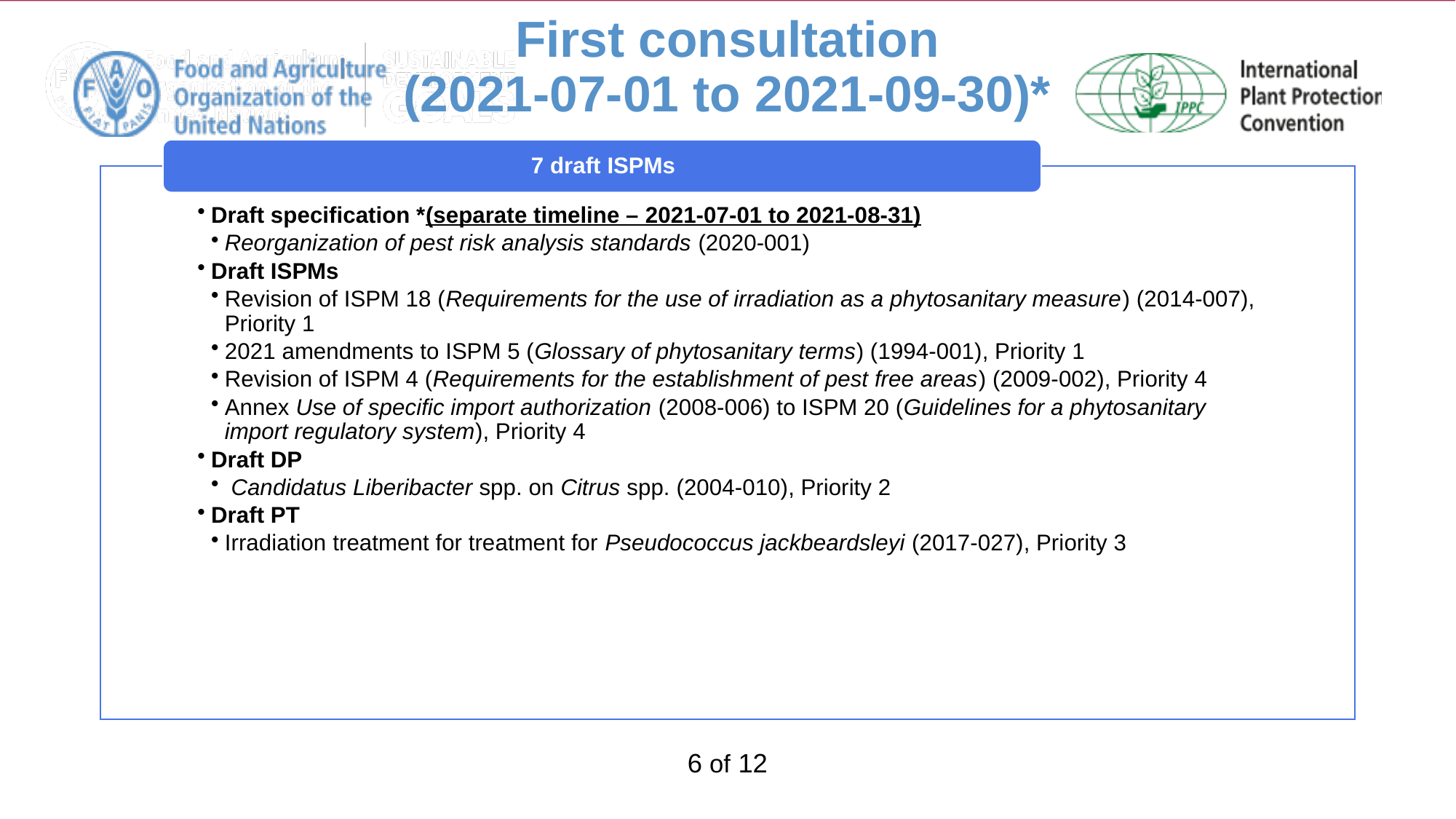

# First consultation (2021-07-01 to 2021-09-30)*
Draft specification *(separate timeline – 2021-07-01 to 2021-08-31)
Reorganization of pest risk analysis standards (2020-001)
Draft ISPMs
Revision of ISPM 18 (Requirements for the use of irradiation as a phytosanitary measure) (2014-007), Priority 1
2021 amendments to ISPM 5 (Glossary of phytosanitary terms) (1994-001), Priority 1
Revision of ISPM 4 (Requirements for the establishment of pest free areas) (2009-002), Priority 4
Annex Use of specific import authorization (2008-006) to ISPM 20 (Guidelines for a phytosanitary import regulatory system), Priority 4
Draft DP
 Candidatus Liberibacter spp. on Citrus spp. (2004-010), Priority 2
Draft PT
Irradiation treatment for treatment for Pseudococcus jackbeardsleyi (2017-027), Priority 3
7 draft ISPMs
6 of 12